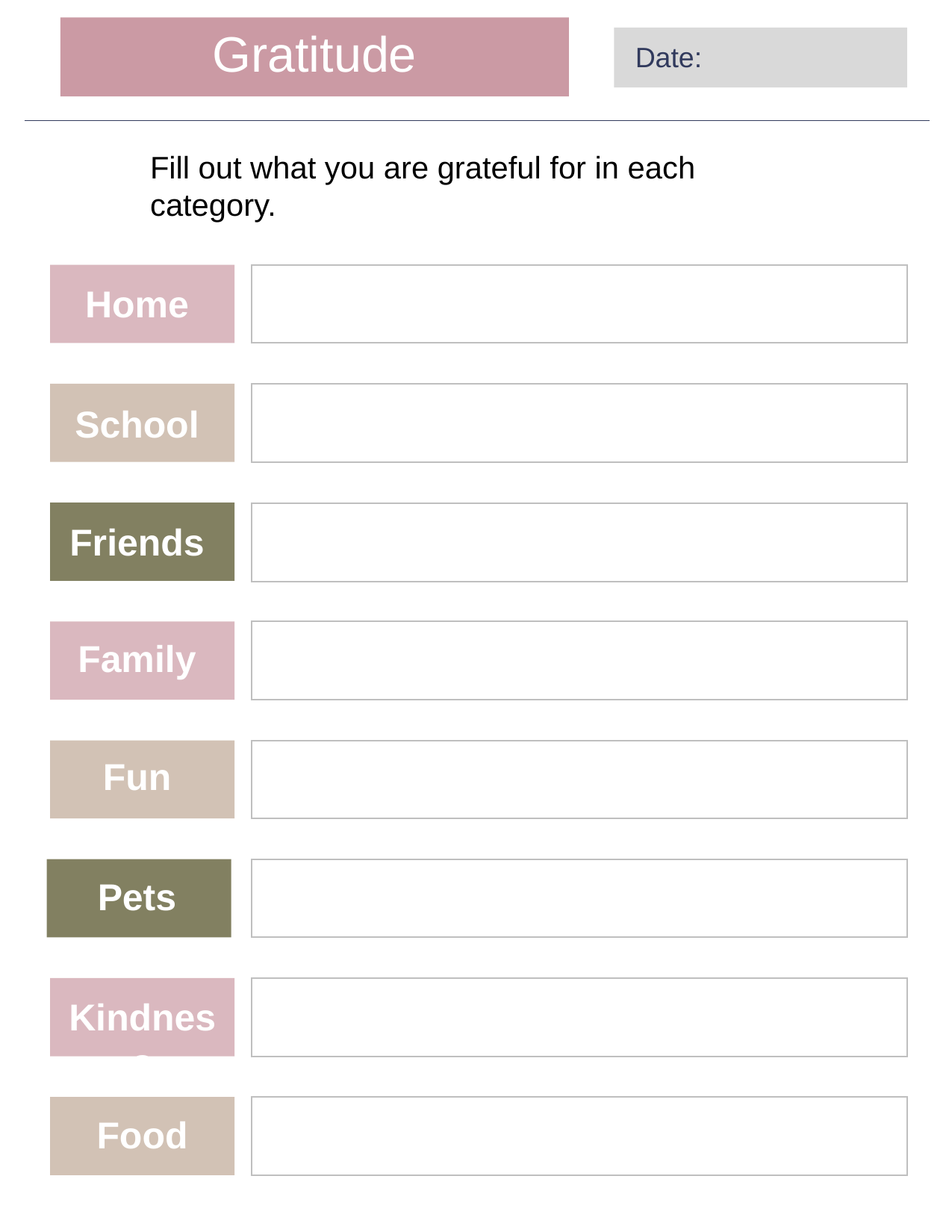

Gratitude

Date:
Fill out what you are grateful for in each category.

Home

School

Friends

Family

Fun

Pets

Kindness

Food